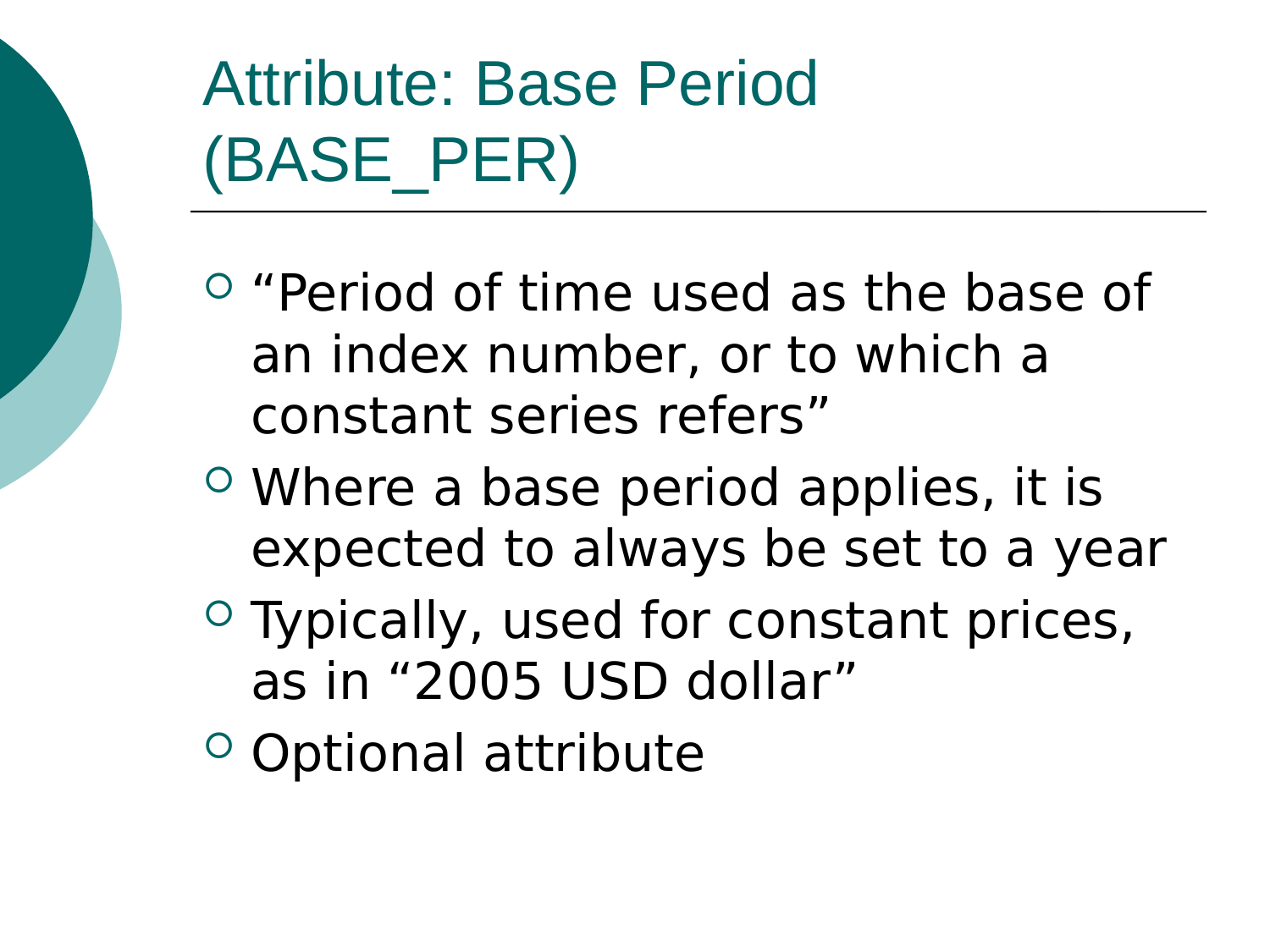

# Attribute: Base Period (BASE_PER)
“Period of time used as the base of an index number, or to which a constant series refers”
Where a base period applies, it is expected to always be set to a year
Typically, used for constant prices, as in “2005 USD dollar”
Optional attribute